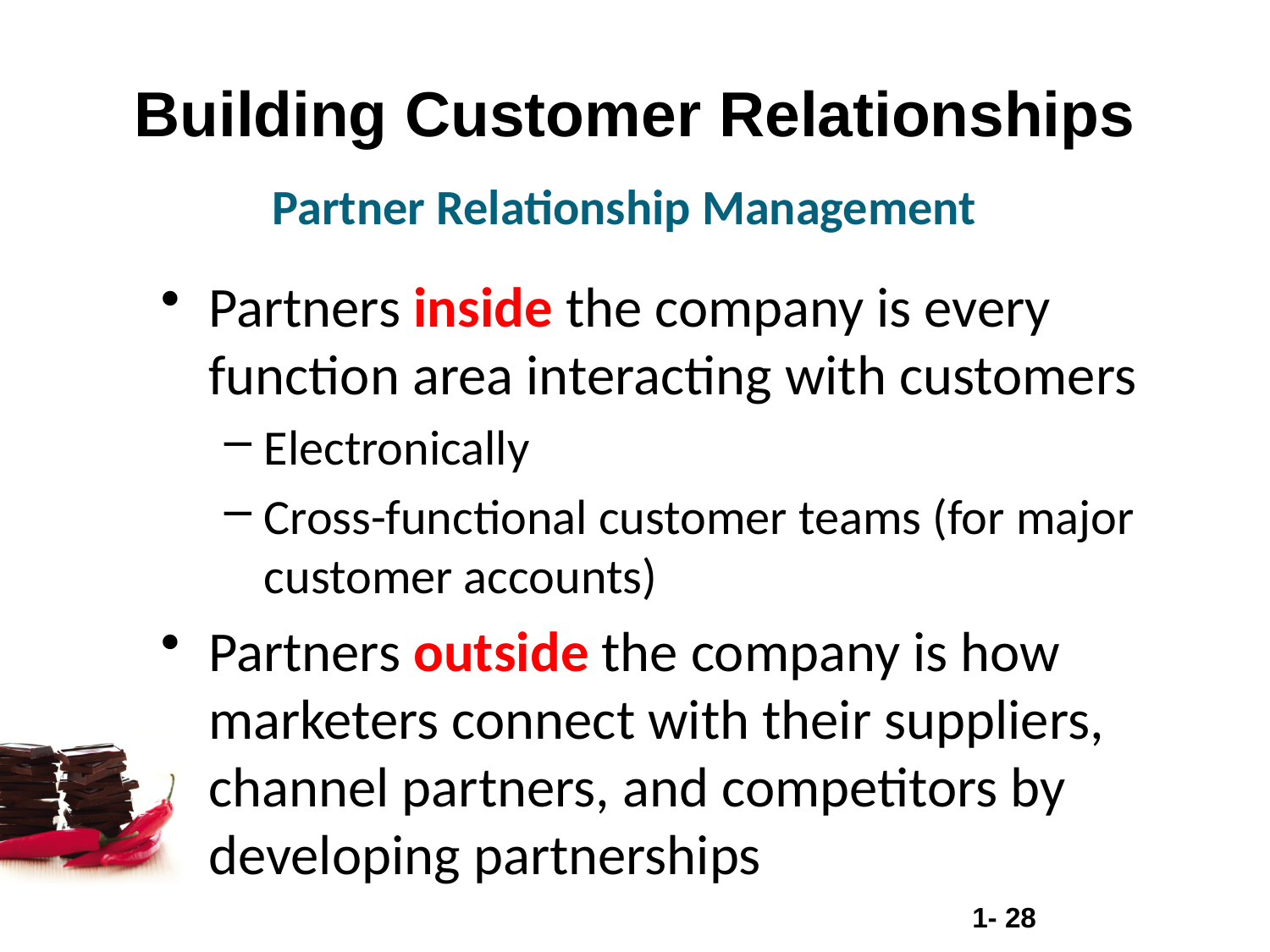

# Building Customer Relationships
Partner Relationship Management

Partners inside the company is every function area interacting with customers
Electronically
Cross-functional customer teams (for major customer accounts)
Partners outside the company is how marketers connect with their suppliers, channel partners, and competitors by developing partnerships